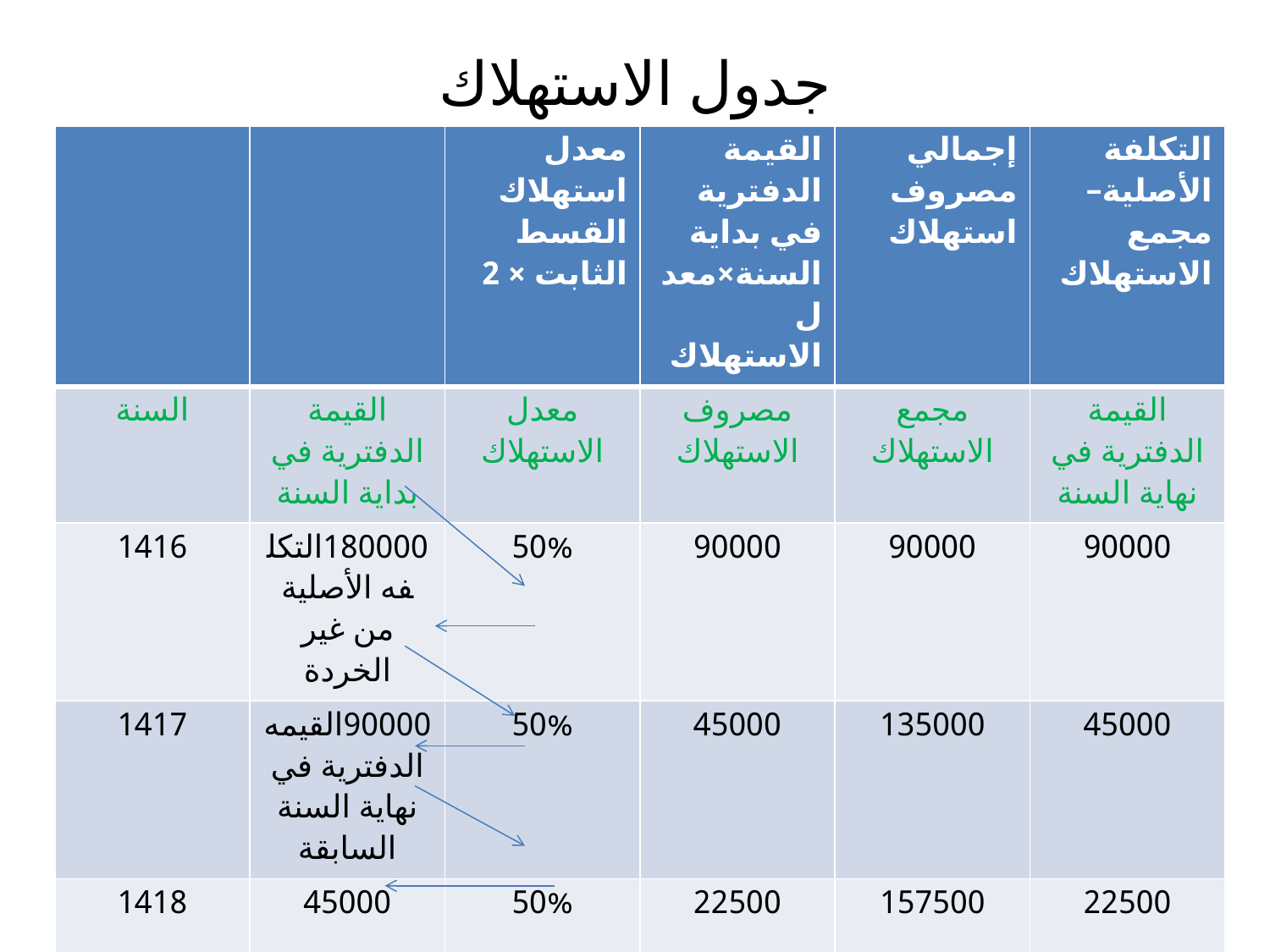

# جدول الاستهلاك
|  |  | معدل استهلاك القسط الثابت × 2 | القيمة الدفترية في بداية السنة×معدل الاستهلاك | إجمالي مصروف استهلاك | التكلفة الأصلية–مجمع الاستهلاك |
| --- | --- | --- | --- | --- | --- |
| السنة | القيمة الدفترية في بداية السنة | معدل الاستهلاك | مصروف الاستهلاك | مجمع الاستهلاك | القيمة الدفترية في نهاية السنة |
| 1416 | 180000التكلفه الأصلية من غير الخردة | 50% | 90000 | 90000 | 90000 |
| 1417 | 90000القيمه الدفترية في نهاية السنة السابقة | 50% | 45000 | 135000 | 45000 |
| 1418 | 45000 | 50% | 22500 | 157500 | 22500 |
| 1419 | 22500 | 50% | 11250 | 168750 | 11250 |